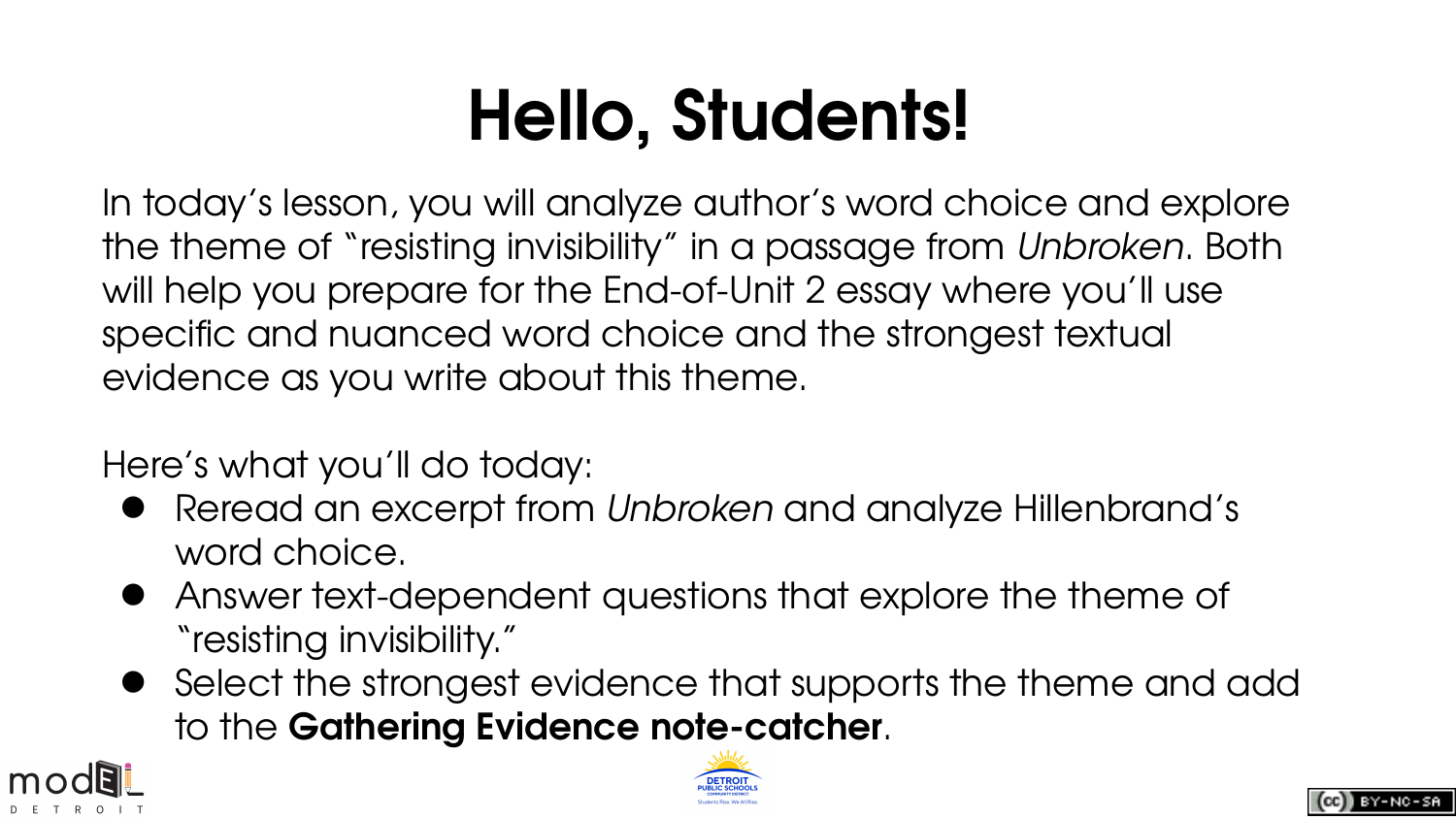

# Hello, Students!
In today’s lesson, you will analyze author’s word choice and explore the theme of “resisting invisibility” in a passage from Unbroken. Both will help you prepare for the End-of-Unit 2 essay where you’ll use specific and nuanced word choice and the strongest textual evidence as you write about this theme.

Here’s what you’ll do today:
Reread an excerpt from Unbroken and analyze Hillenbrand’s word choice.
Answer text-dependent questions that explore the theme of “resisting invisibility.”
Select the strongest evidence that supports the theme and add to the Gathering Evidence note-catcher.